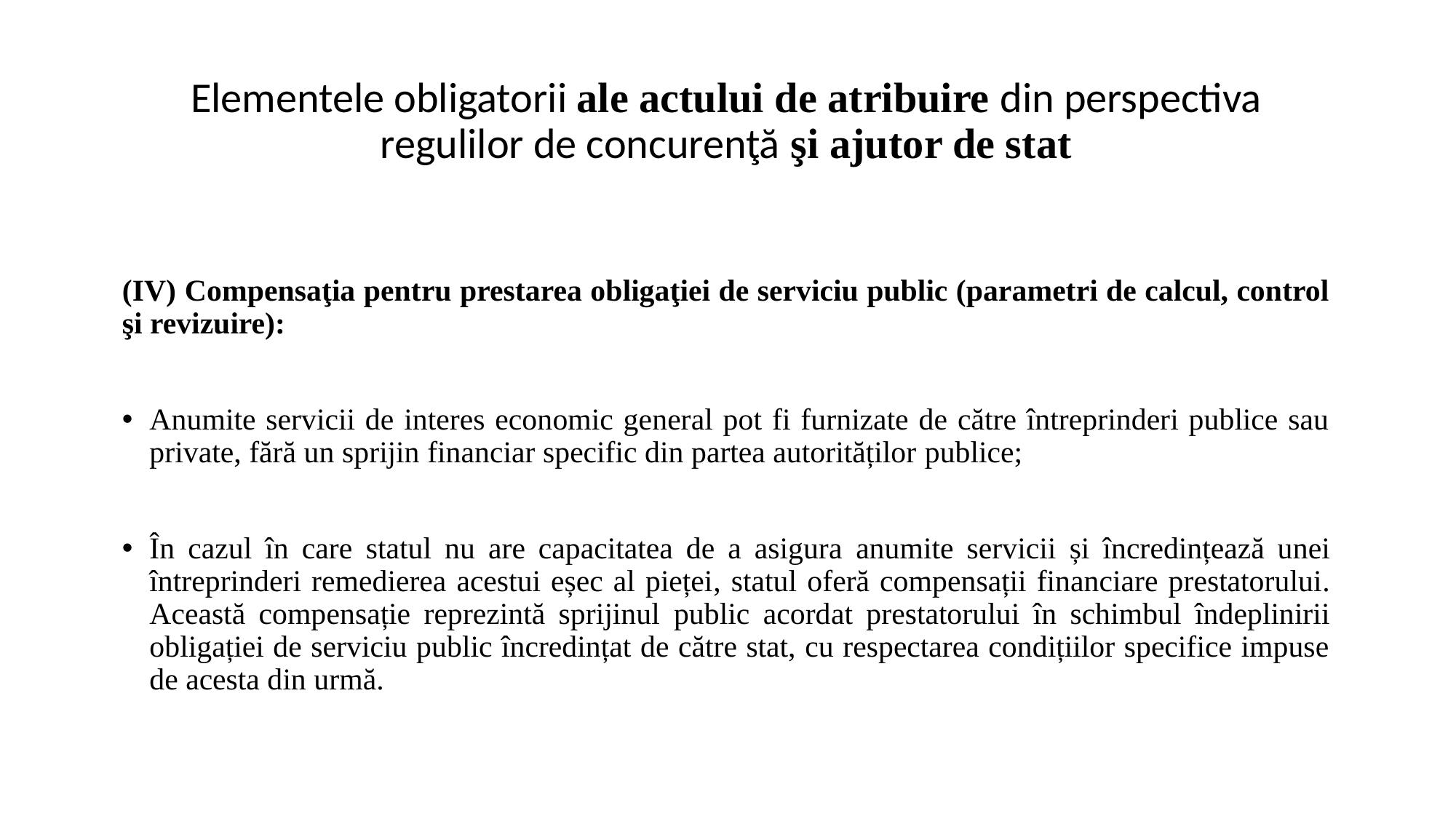

Elementele obligatorii ale actului de atribuire din perspectiva regulilor de concurenţă şi ajutor de stat

(IV) Compensaţia pentru prestarea obligaţiei de serviciu public (parametri de calcul, control şi revizuire):

Anumite servicii de interes economic general pot fi furnizate de către întreprinderi publice sau private, fără un sprijin financiar specific din partea autorităților publice;

În cazul în care statul nu are capacitatea de a asigura anumite servicii și încredințează unei întreprinderi remedierea acestui eșec al pieței, statul oferă compensații financiare prestatorului. Această compensație reprezintă sprijinul public acordat prestatorului în schimbul îndeplinirii obligației de serviciu public încredințat de către stat, cu respectarea condițiilor specifice impuse de acesta din urmă.